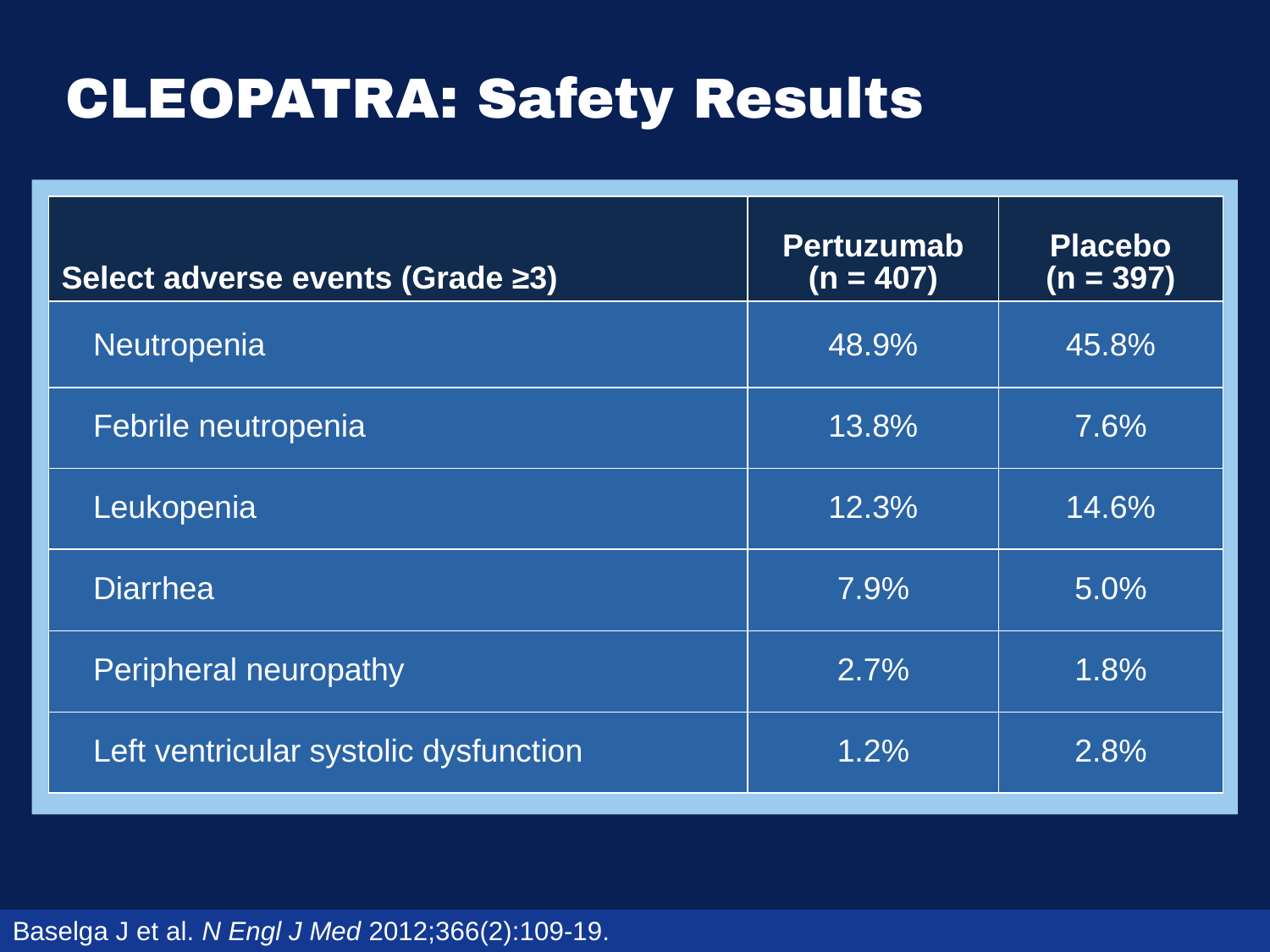

# CLEOPATRA: Safety Results

| Select adverse events (Grade ≥3) | Pertuzumab (n = 407) | Placebo (n = 397) |
| --- | --- | --- |
| Neutropenia | 48.9% | 45.8% |
| Febrile neutropenia | 13.8% | 7.6% |
| Leukopenia | 12.3% | 14.6% |
| Diarrhea | 7.9% | 5.0% |
| Peripheral neuropathy | 2.7% | 1.8% |
| Left ventricular systolic dysfunction | 1.2% | 2.8% |
Baselga J et al. N Engl J Med 2012;366(2):109-19.